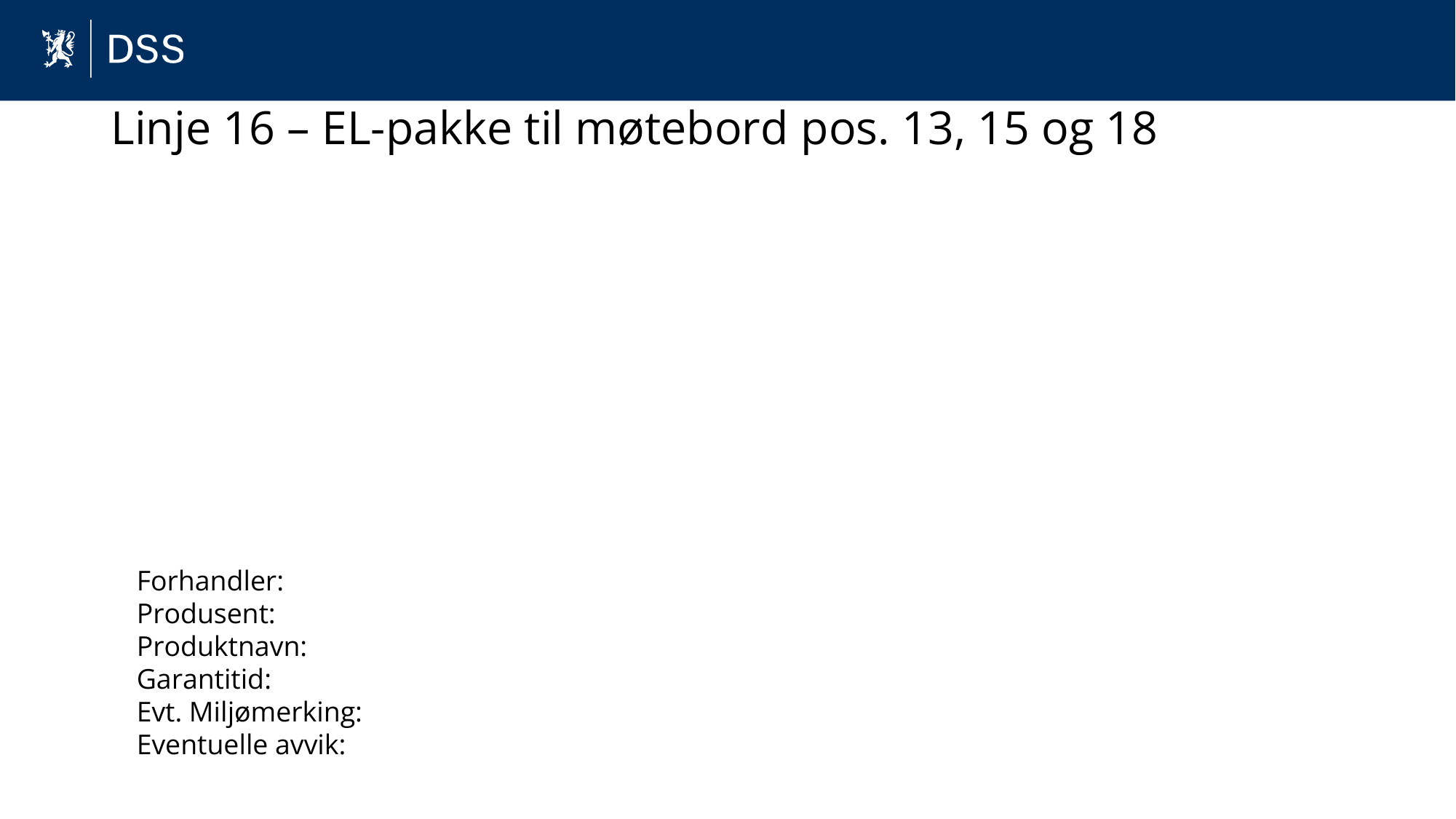

# Linje 16 – EL-pakke til møtebord pos. 13, 15 og 18
Forhandler:
Produsent:
Produktnavn:
Garantitid:
Evt. Miljømerking:
Eventuelle avvik: